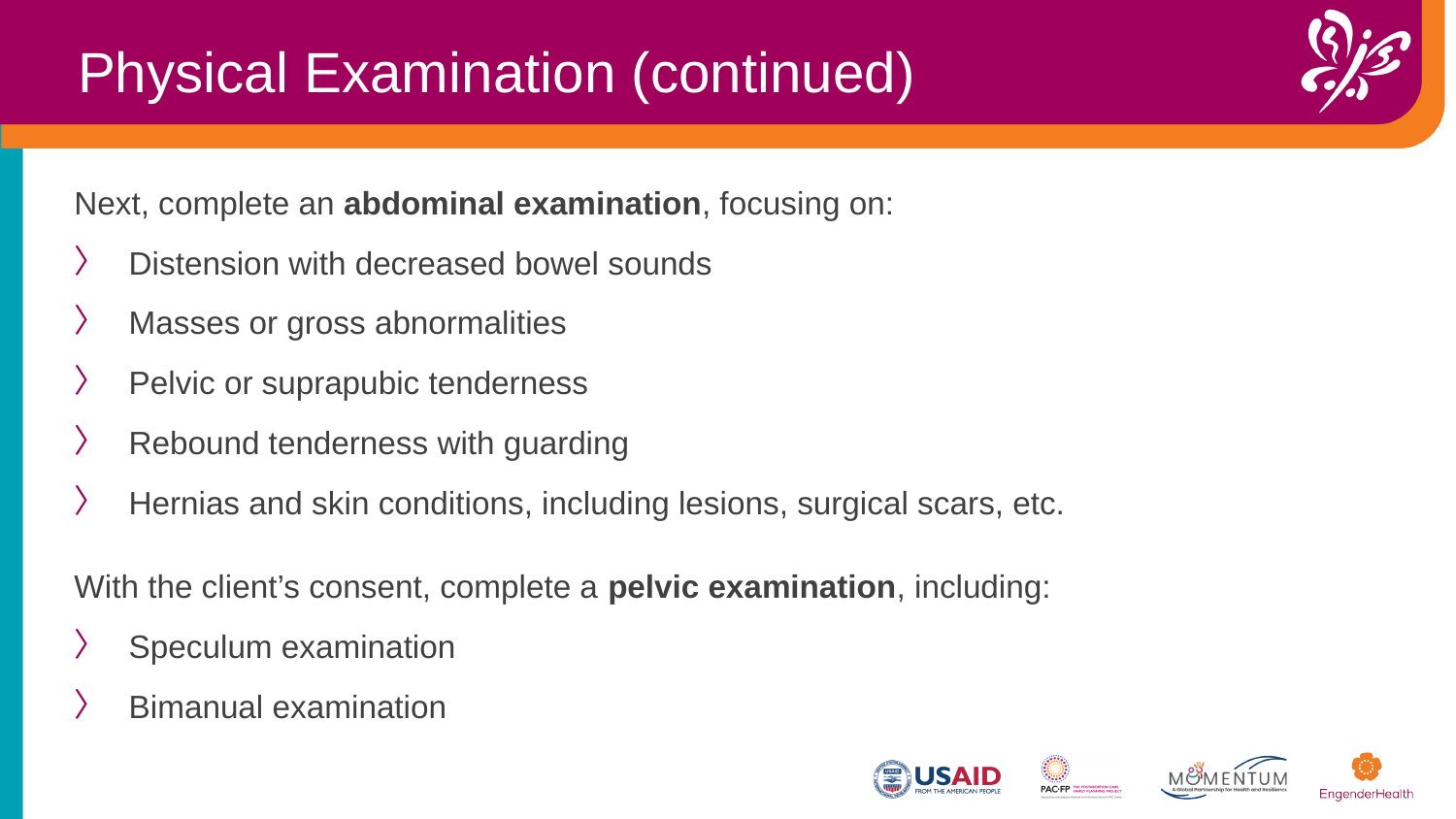

Physical Examination (continued)
Next, complete an abdominal examination, focusing on:
Distension with decreased bowel sounds
Masses or gross abnormalities
Pelvic or suprapubic tenderness
Rebound tenderness with guarding
Hernias and skin conditions, including lesions, surgical scars, etc.
With the client’s consent, complete a pelvic examination, including:
Speculum examination
Bimanual examination